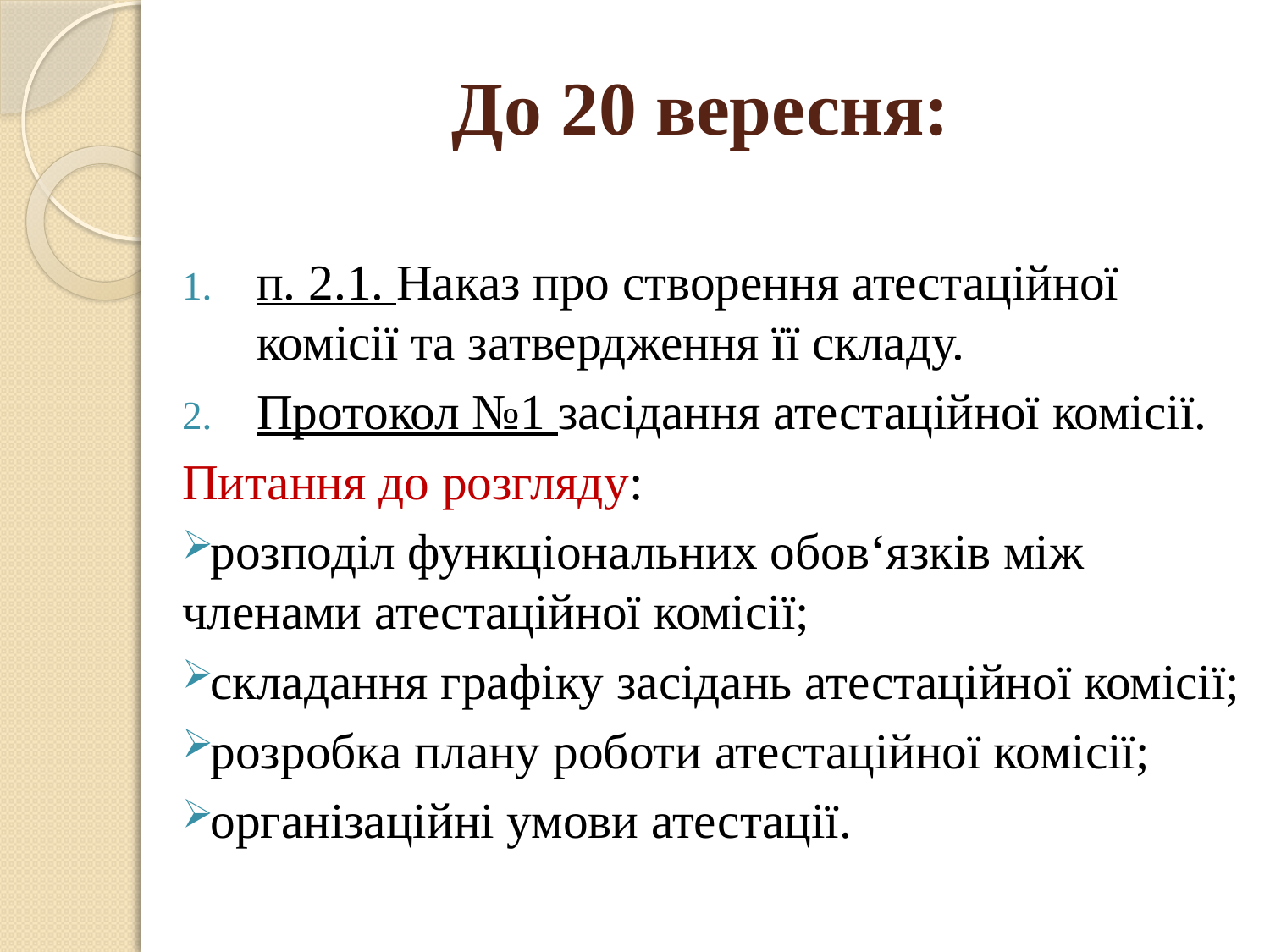

# До 20 вересня:
п. 2.1. Наказ про створення атестаційної комісії та затвердження її складу.
Протокол №1 засідання атестаційної комісії.
Питання до розгляду:
розподіл функціональних обов‘язків між членами атестаційної комісії;
складання графіку засідань атестаційної комісії;
розробка плану роботи атестаційної комісії;
організаційні умови атестації.